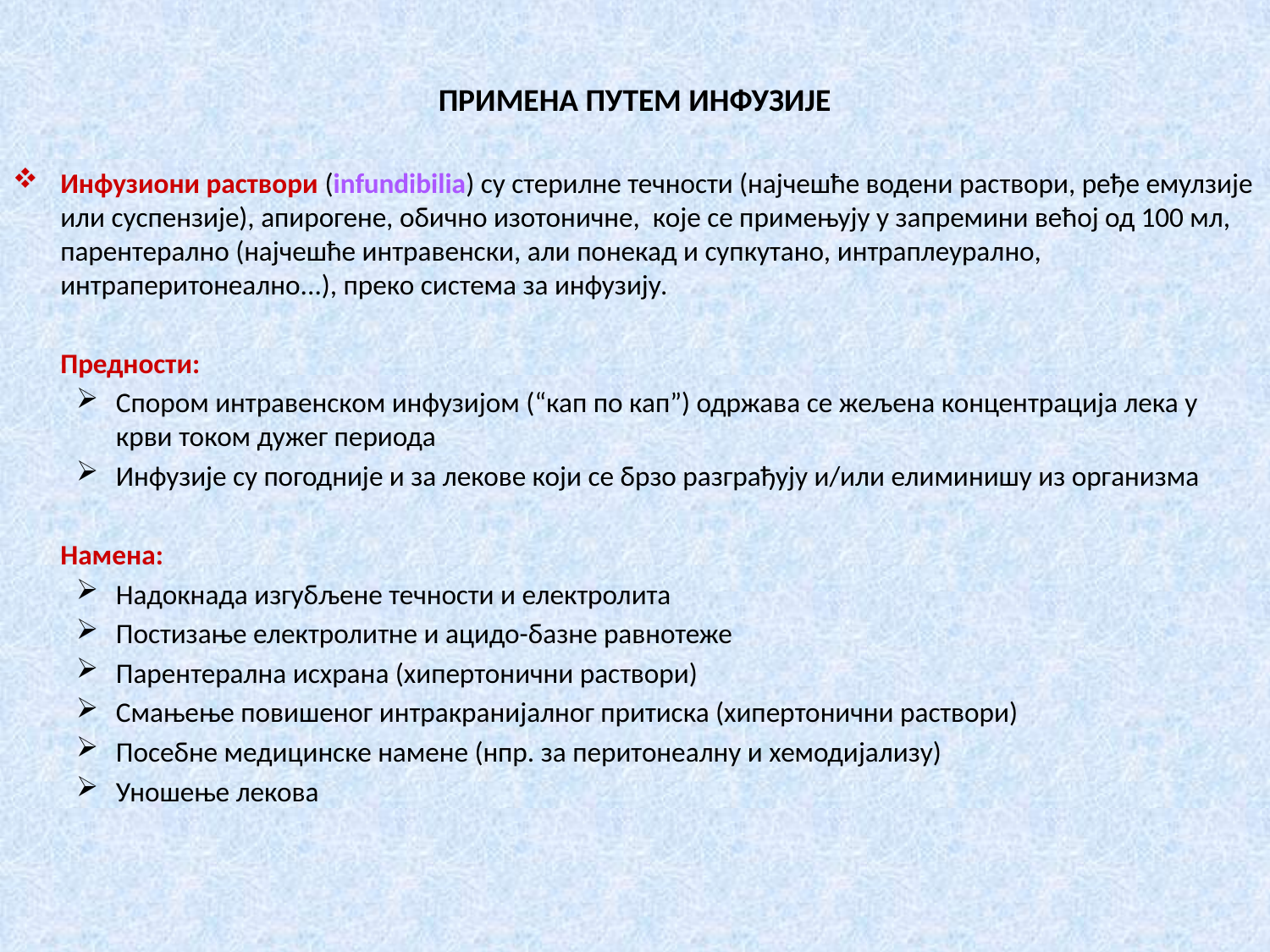

# ПРИМЕНА ПУТЕМ ИНФУЗИЈЕ
Инфузиони раствори (infundibilia) су стерилне течности (најчешће водени раствори, ређе емулзије или суспензије), апирогене, обично изотоничне,  које се примењују у запремини већој од 100 мл, парентерално (најчешће интравенски, али понекад и супкутано, интраплеурално, интраперитонеално...), преко система за инфузију.

	Предности:
Спором интравенском инфузијом (“кап по кап”) одржава се жељена концентрација лека у крви током дужег периода
Инфузије су погодније и за лекове који се брзо разграђују и/или елиминишу из организма

	Намена:
Надокнада изгубљене течности и електролита
Постизање електролитне и ацидо-базне равнотеже
Парентерална исхрана (хипертонични раствори)
Смањење повишеног интракранијалног притиска (хипертонични раствори)
Посебне медицинске намене (нпр. за перитонеалну и хемодијализу)
Уношење лекова